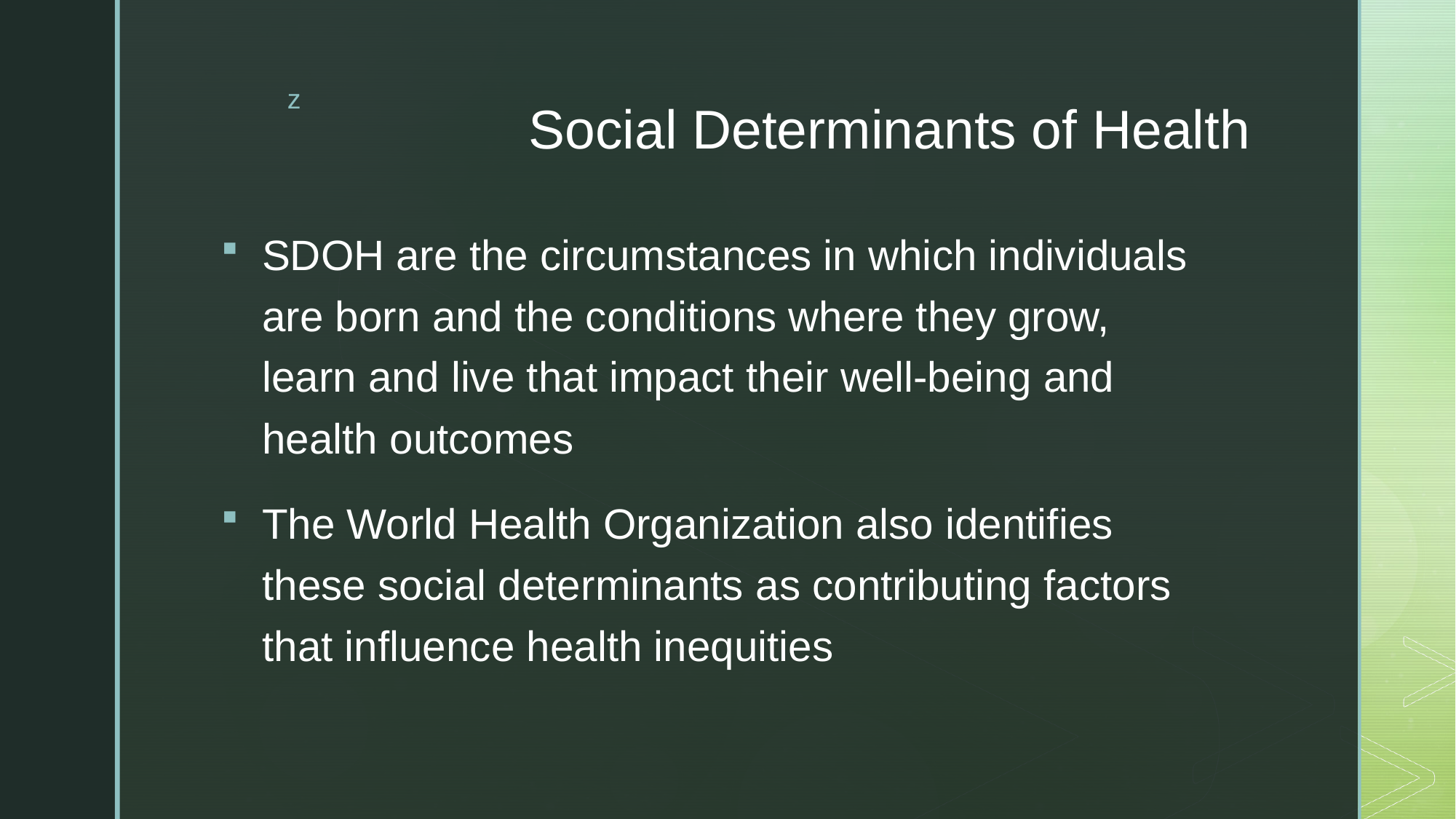

# Social Determinants of Health
SDOH are the circumstances in which individuals are born and the conditions where they grow, learn and live that impact their well-being and health outcomes
The World Health Organization also identifies these social determinants as contributing factors that influence health inequities